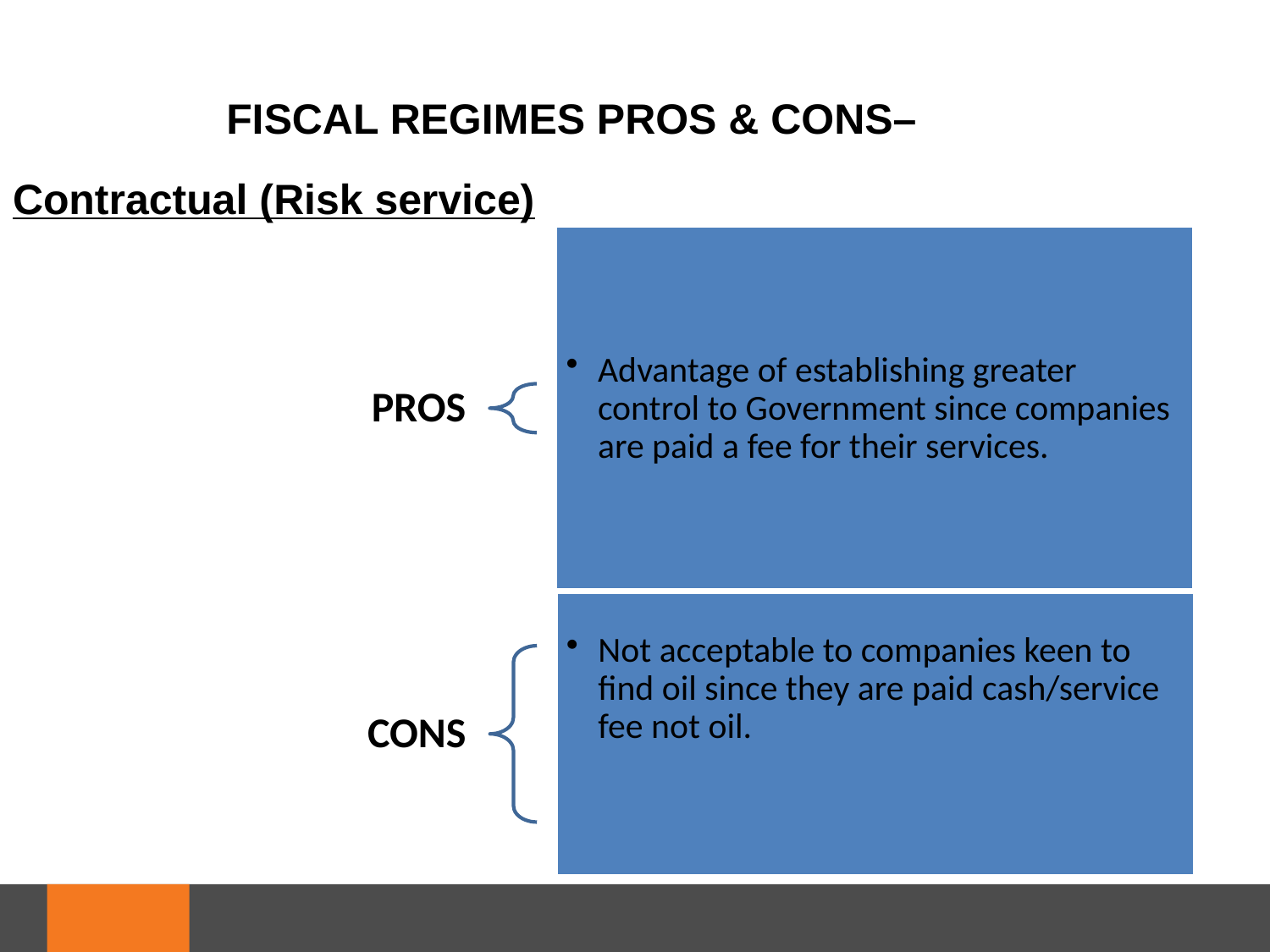

FISCAL REGIMES PROS & CONS–
Contractual (Risk service)

PROS
Advantage of establishing greater control to Government since companies are paid a fee for their services.
CONS
Not acceptable to companies keen to find oil since they are paid cash/service fee not oil.